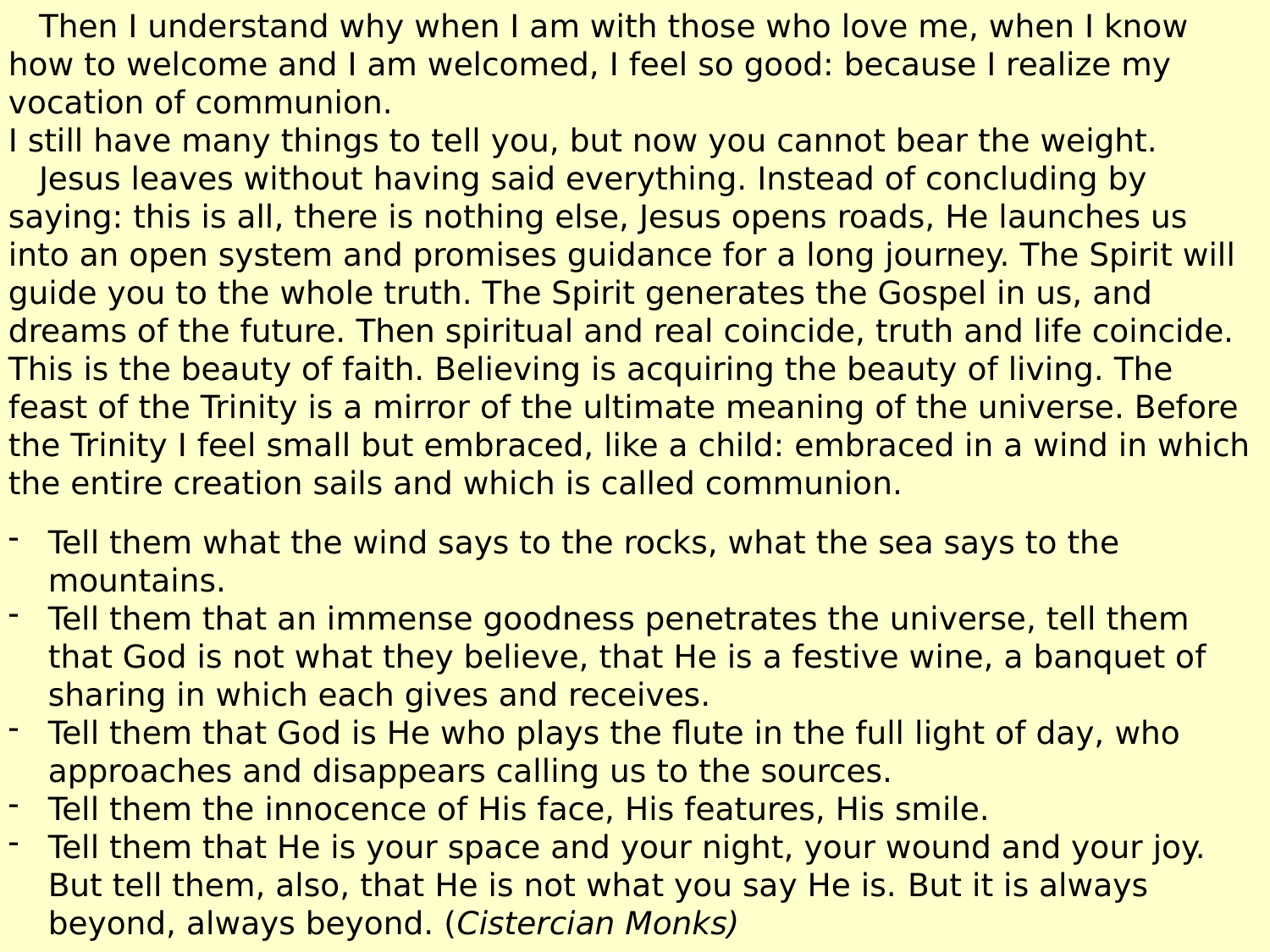

Then I understand why when I am with those who love me, when I know how to welcome and I am welcomed, I feel so good: because I realize my vocation of communion.
I still have many things to tell you, but now you cannot bear the weight.
   Jesus leaves without having said everything. Instead of concluding by saying: this is all, there is nothing else, Jesus opens roads, He launches us into an open system and promises guidance for a long journey. The Spirit will guide you to the whole truth. The Spirit generates the Gospel in us, and dreams of the future. Then spiritual and real coincide, truth and life coincide. This is the beauty of faith. Believing is acquiring the beauty of living. The feast of the Trinity is a mirror of the ultimate meaning of the universe. Before the Trinity I feel small but embraced, like a child: embraced in a wind in which the entire creation sails and which is called communion.

Tell them what the wind says to the rocks, what the sea says to the mountains.
Tell them that an immense goodness penetrates the universe, tell them that God is not what they believe, that He is a festive wine, a banquet of sharing in which each gives and receives.
Tell them that God is He who plays the flute in the full light of day, who approaches and disappears calling us to the sources.
Tell them the innocence of His face, His features, His smile.
Tell them that He is your space and your night, your wound and your joy. But tell them, also, that He is not what you say He is. But it is always beyond, always beyond. (Cistercian Monks)